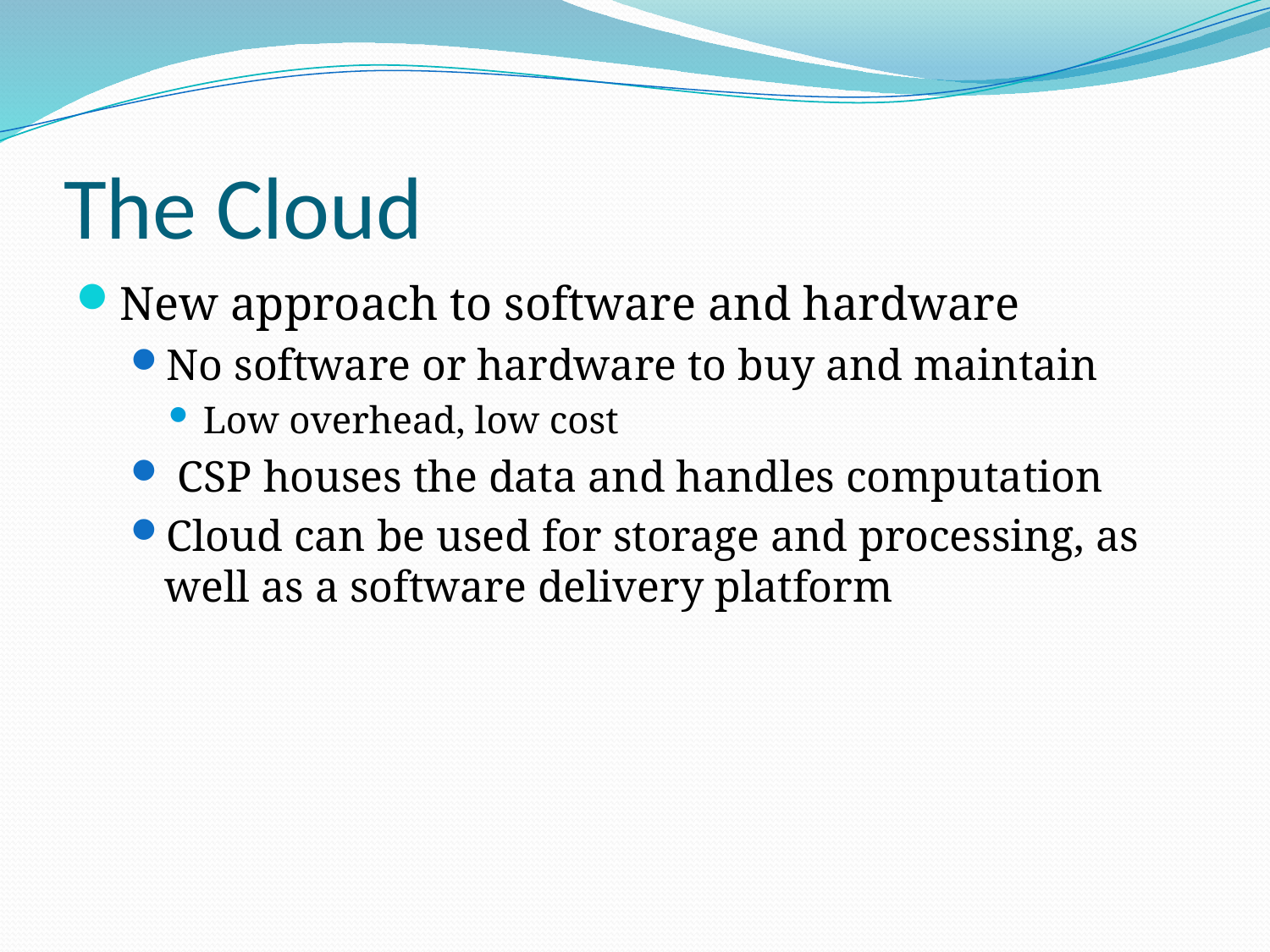

# The Cloud
New approach to software and hardware
No software or hardware to buy and maintain
Low overhead, low cost
 CSP houses the data and handles computation
Cloud can be used for storage and processing, as well as a software delivery platform